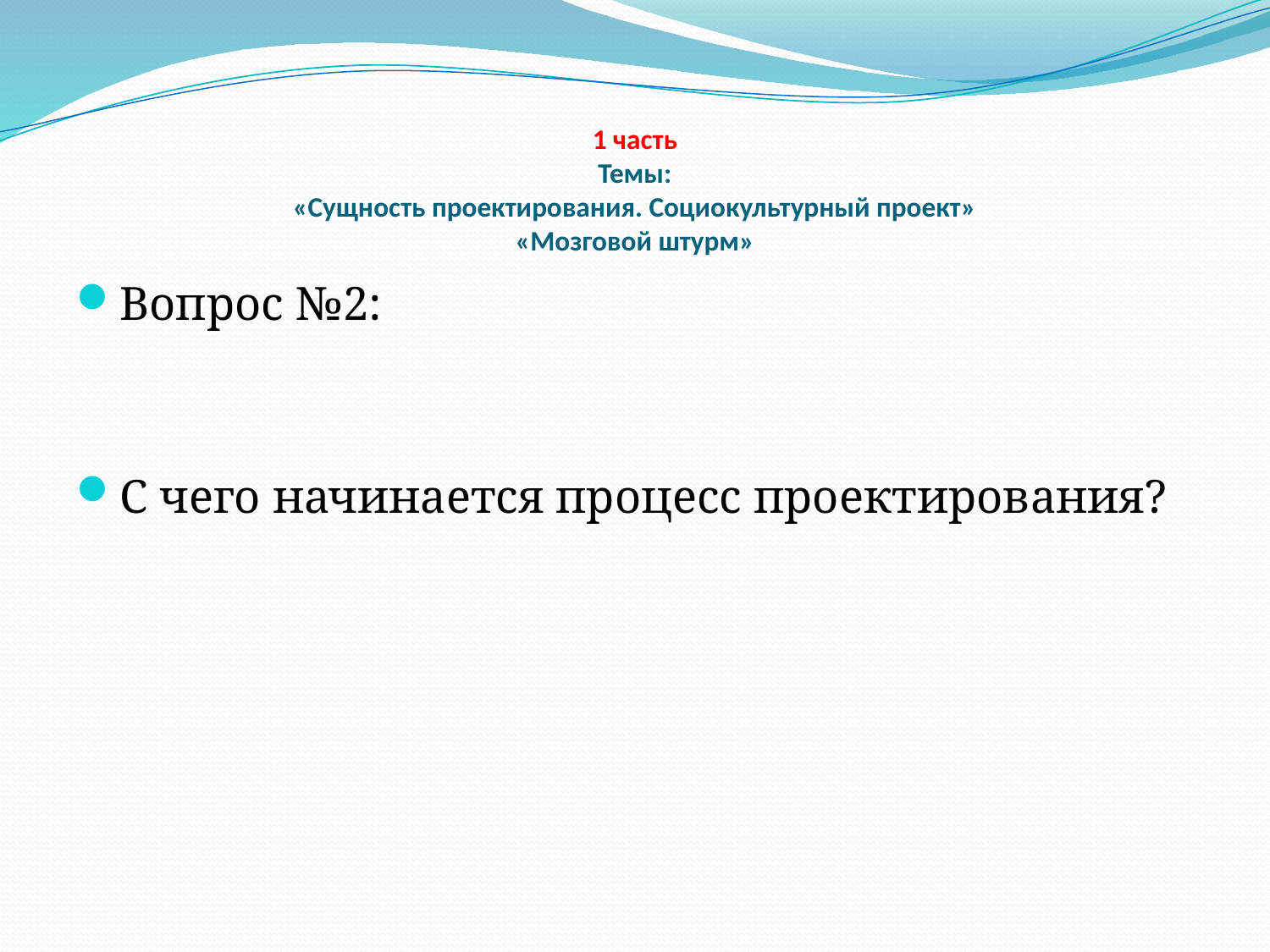

# 1 часть Темы: «Сущность проектирования. Социокультурный проект» «Мозговой штурм»
Вопрос №2:

С чего начинается процесс проектирования?